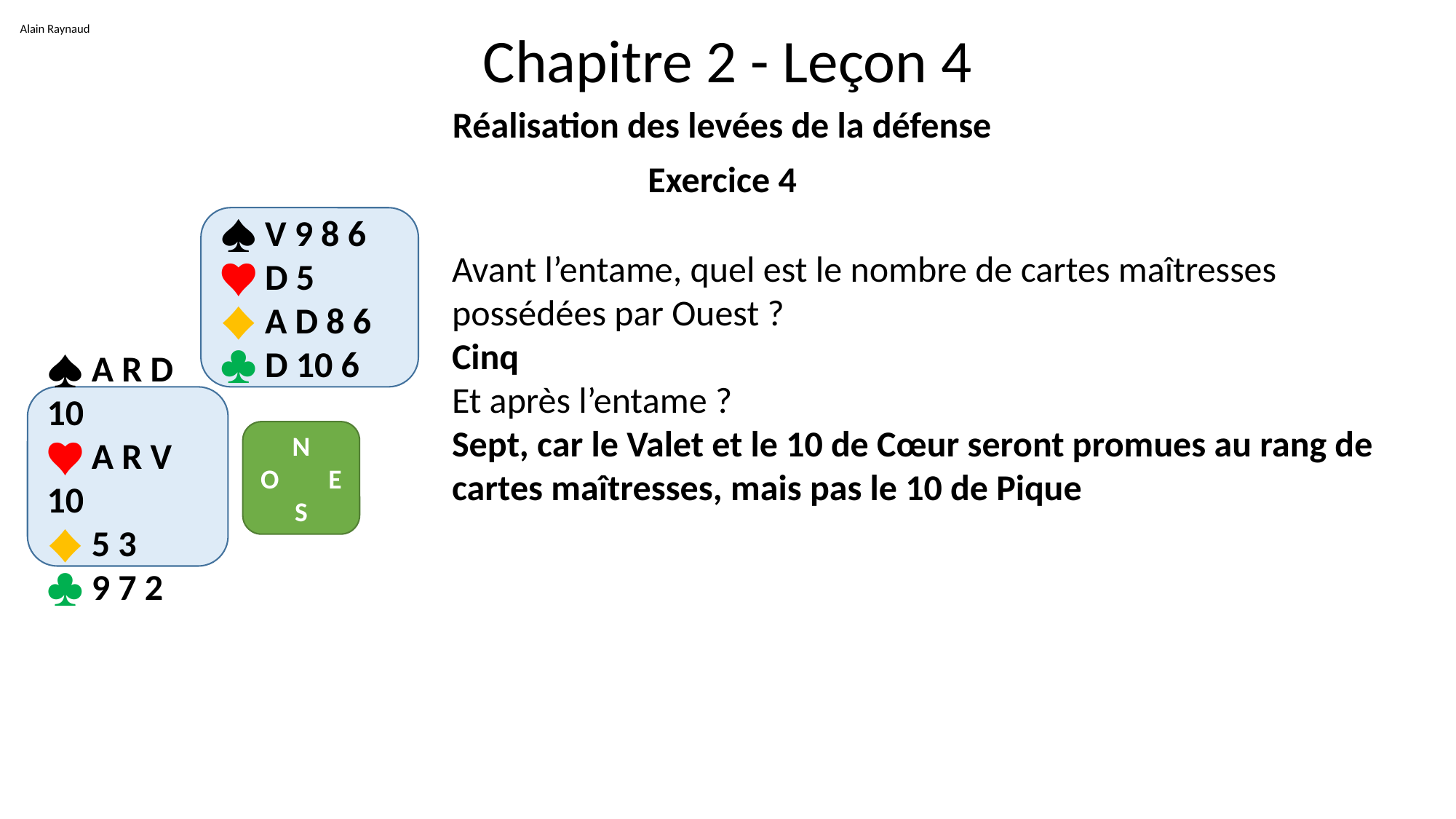

Alain Raynaud
# Chapitre 2 - Leçon 4
Réalisation des levées de la défense
Exercice 4

♠ V 9 8 6
♥ D 5
♦ A D 8 6
♣ D 10 6
Avant l’entame, quel est le nombre de cartes maîtresses possédées par Ouest ?
Cinq
Et après l’entame ?
Sept, car le Valet et le 10 de Cœur seront promues au rang de cartes maîtresses, mais pas le 10 de Pique
♠ A R D 10
♥ A R V 10
♦ 5 3
♣ 9 7 2
N
O        E
S